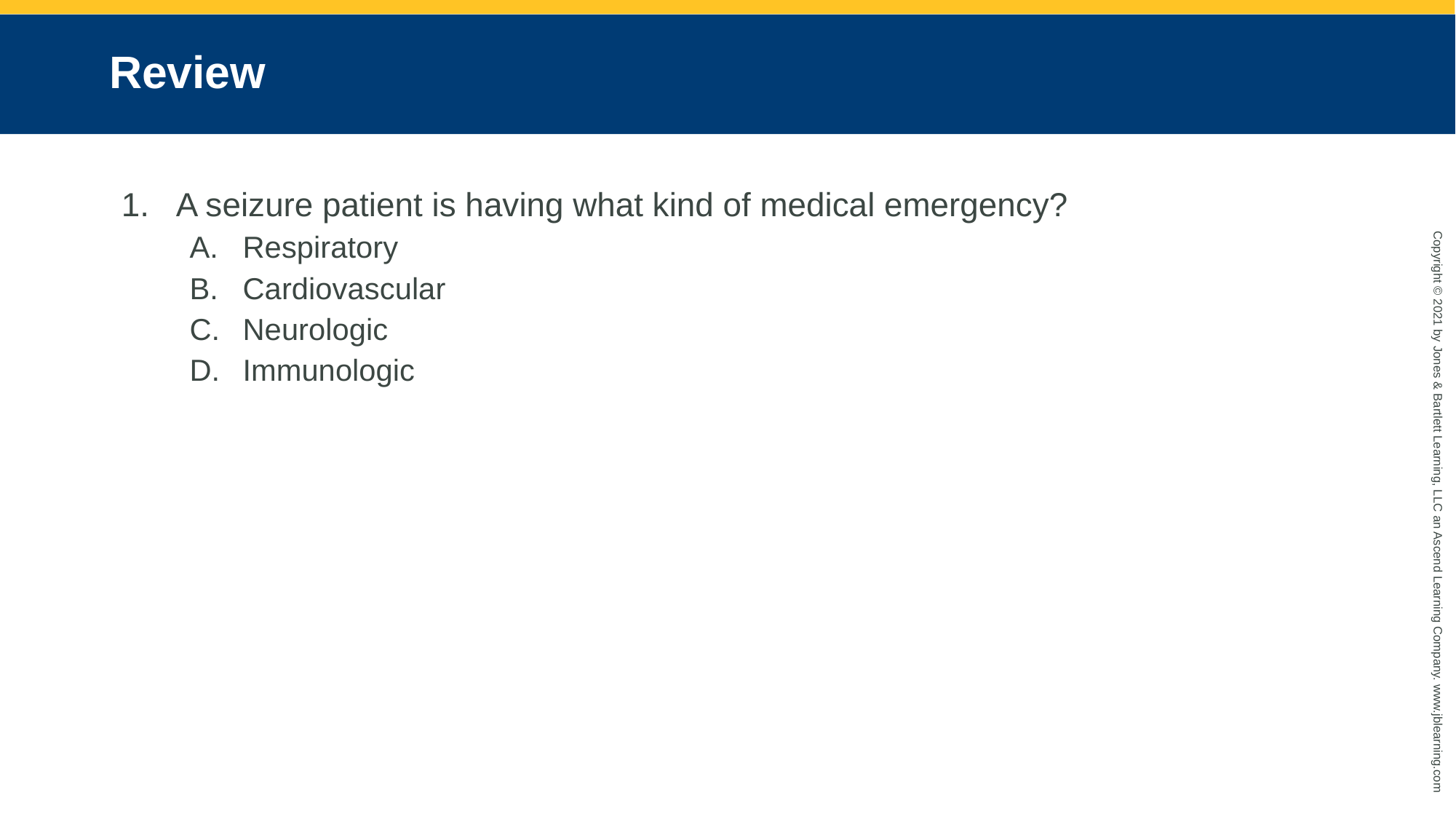

# Review
A seizure patient is having what kind of medical emergency?
Respiratory
Cardiovascular
Neurologic
Immunologic